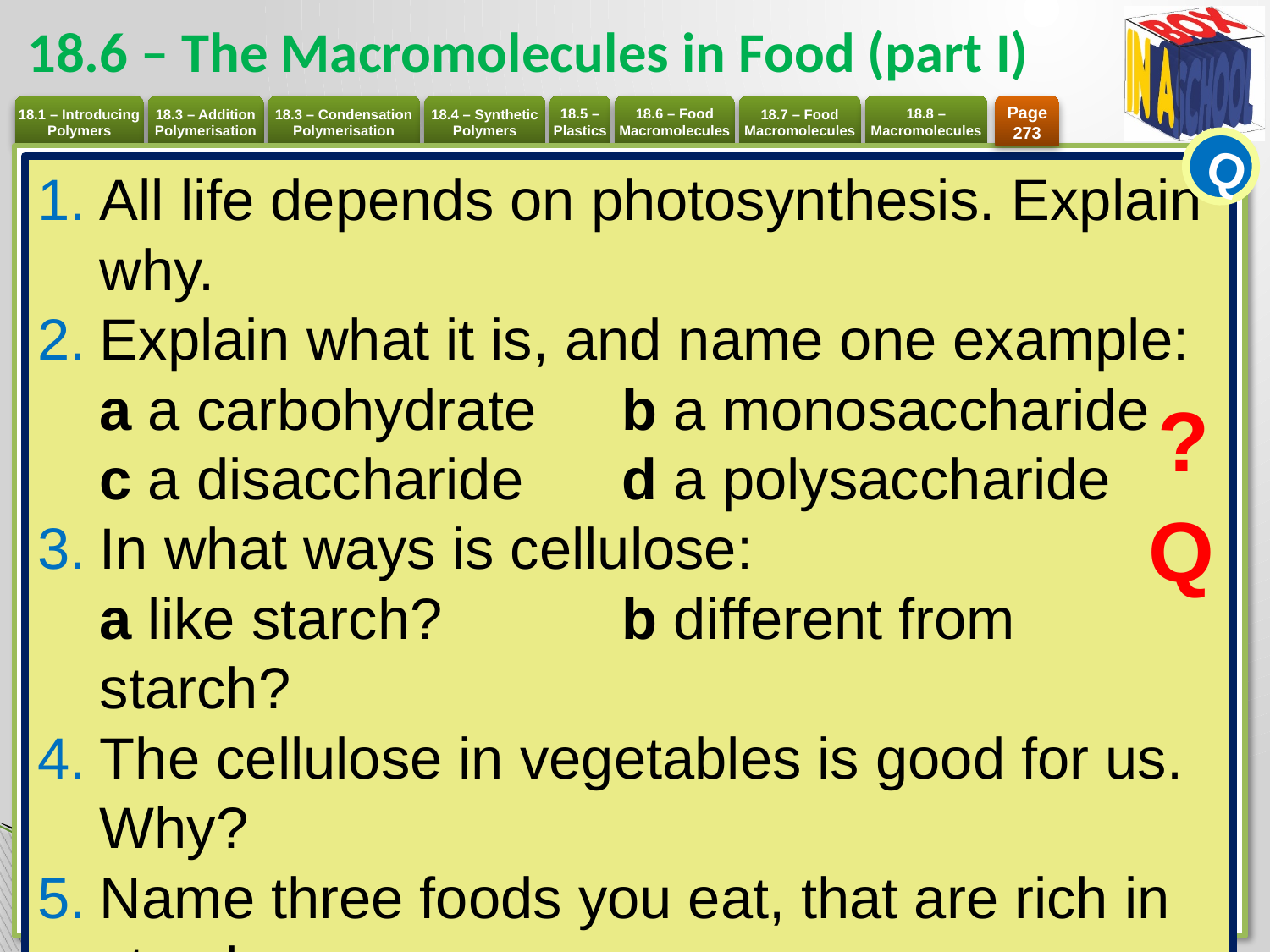

# 18.6 – The Macromolecules in Food (part I)
Page 273
Q
All life depends on photosynthesis. Explain why.
Explain what it is, and name one example:
a a carbohydrate 	b a monosaccharide
c a disaccharide 	d a polysaccharide
In what ways is cellulose:
a like starch? 	b different from starch?
The cellulose in vegetables is good for us. Why?
Name three foods you eat, that are rich in starch.
?
Q